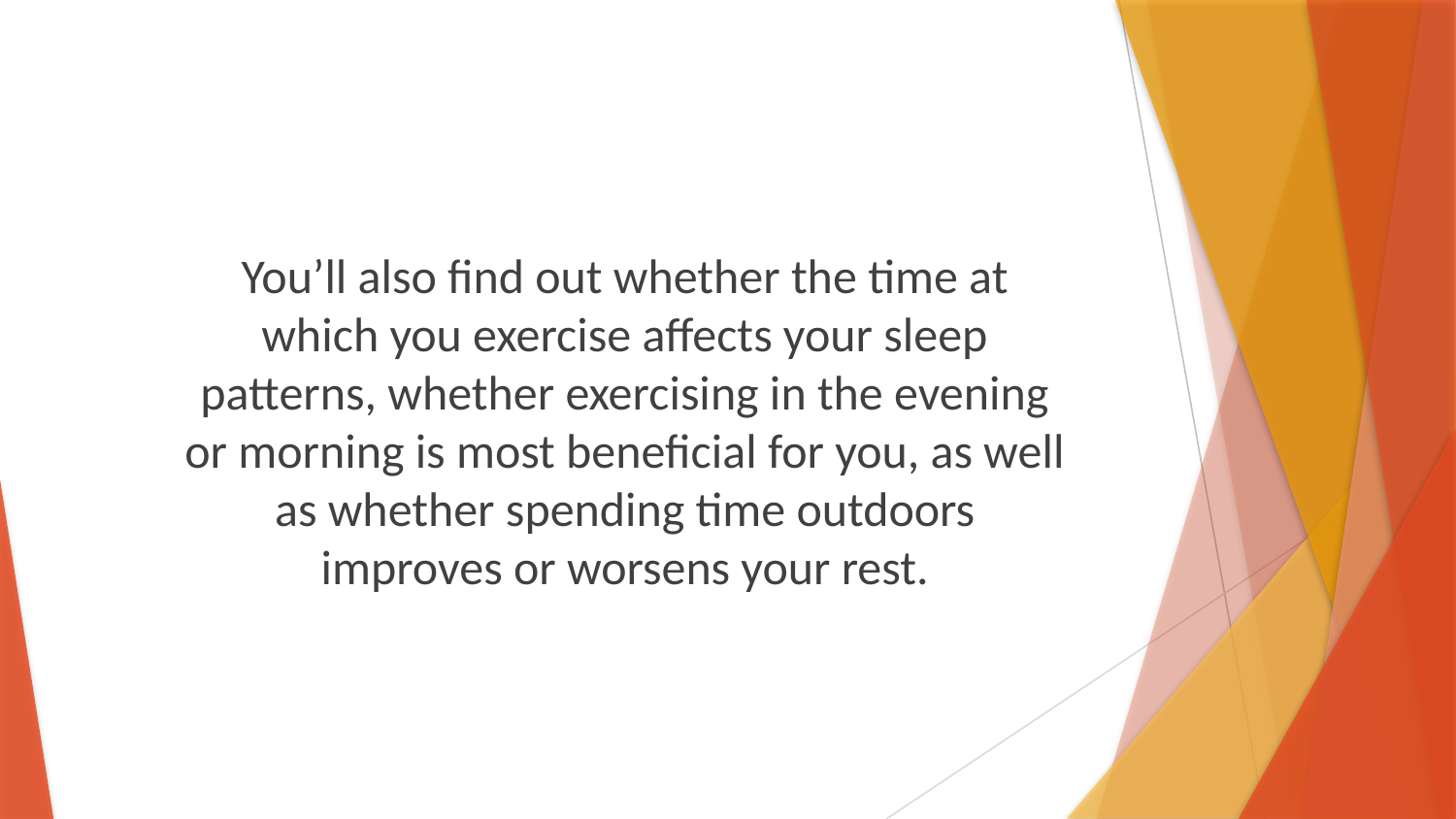

You’ll also find out whether the time at which you exercise affects your sleep patterns, whether exercising in the evening or morning is most beneficial for you, as well as whether spending time outdoors improves or worsens your rest.